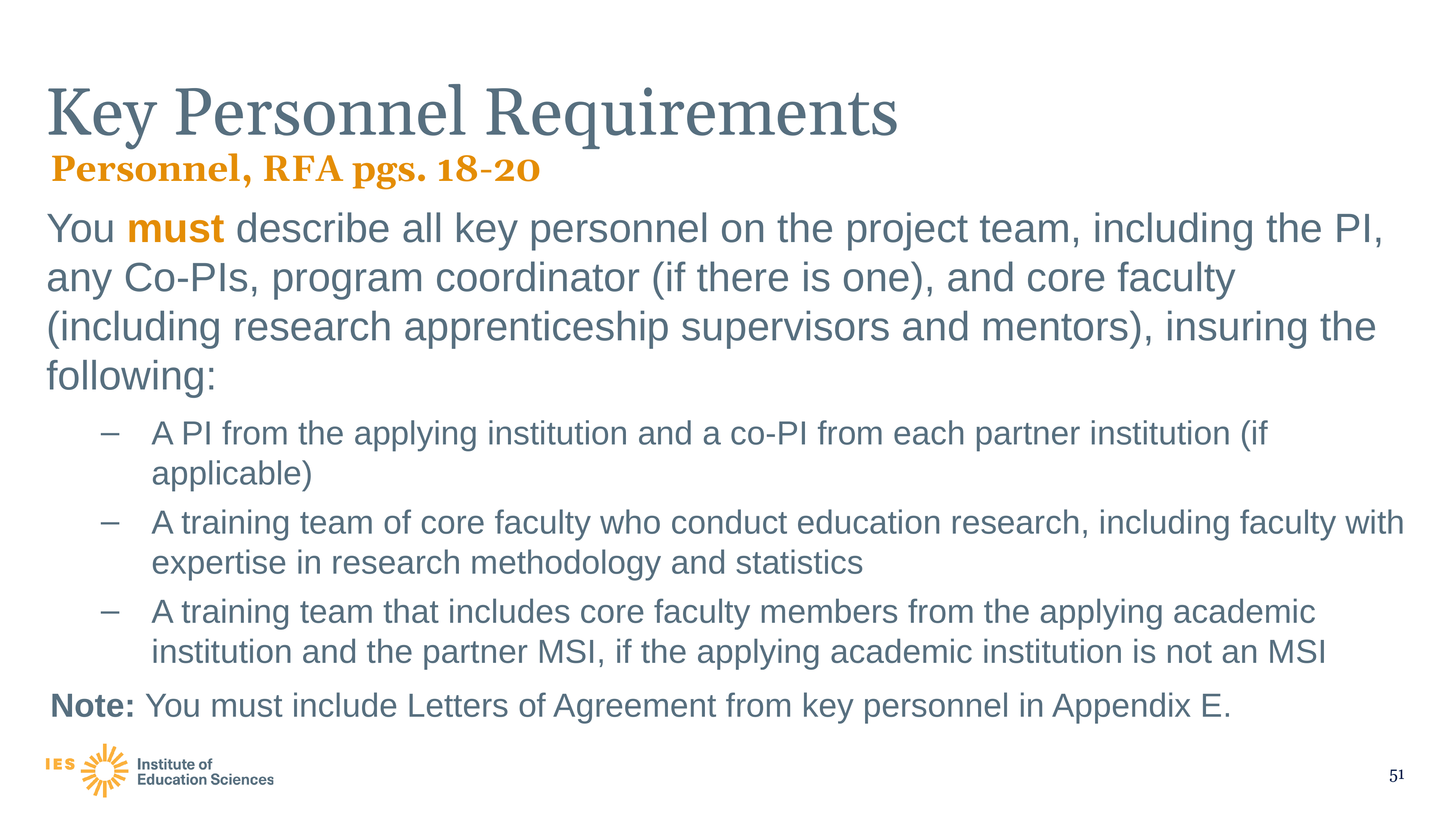

# Key Personnel Requirements
Personnel, RFA pgs. 18-20
You must describe all key personnel on the project team, including the PI, any Co-PIs, program coordinator (if there is one), and core faculty (including research apprenticeship supervisors and mentors), insuring the following:
A PI from the applying institution and a co-PI from each partner institution (if applicable)
A training team of core faculty who conduct education research, including faculty with expertise in research methodology and statistics
A training team that includes core faculty members from the applying academic institution and the partner MSI, if the applying academic institution is not an MSI
Note: You must include Letters of Agreement from key personnel in Appendix E.
51